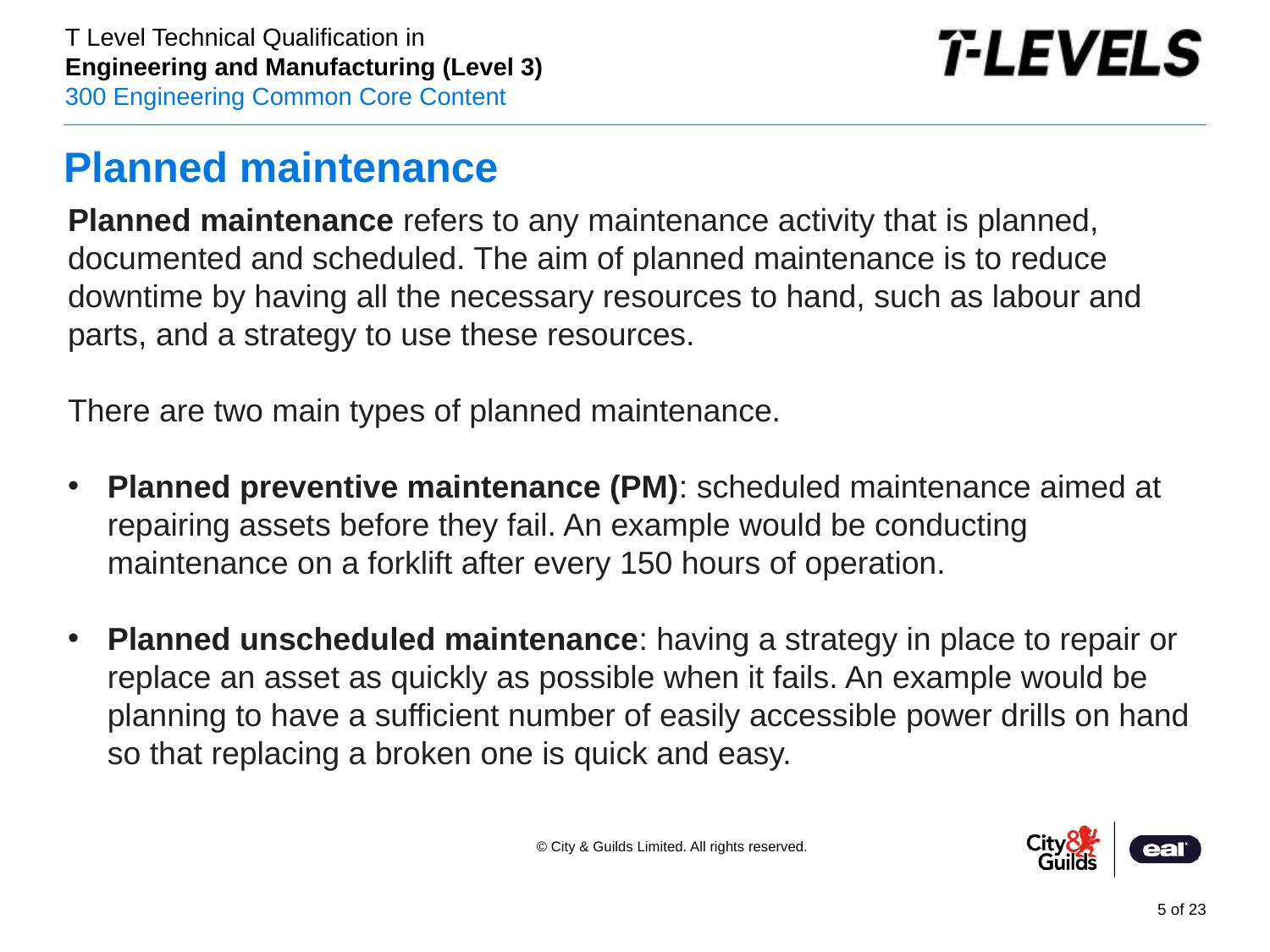

# Planned maintenance
Planned maintenance refers to any maintenance activity that is planned, documented and scheduled. The aim of planned maintenance is to reduce downtime by having all the necessary resources to hand, such as labour and parts, and a strategy to use these resources.

There are two main types of planned maintenance.

Planned preventive maintenance (PM): scheduled maintenance aimed at repairing assets before they fail. An example would be conducting maintenance on a forklift after every 150 hours of operation.

Planned unscheduled maintenance: having a strategy in place to repair or replace an asset as quickly as possible when it fails. An example would be planning to have a sufficient number of easily accessible power drills on hand so that replacing a broken one is quick and easy.